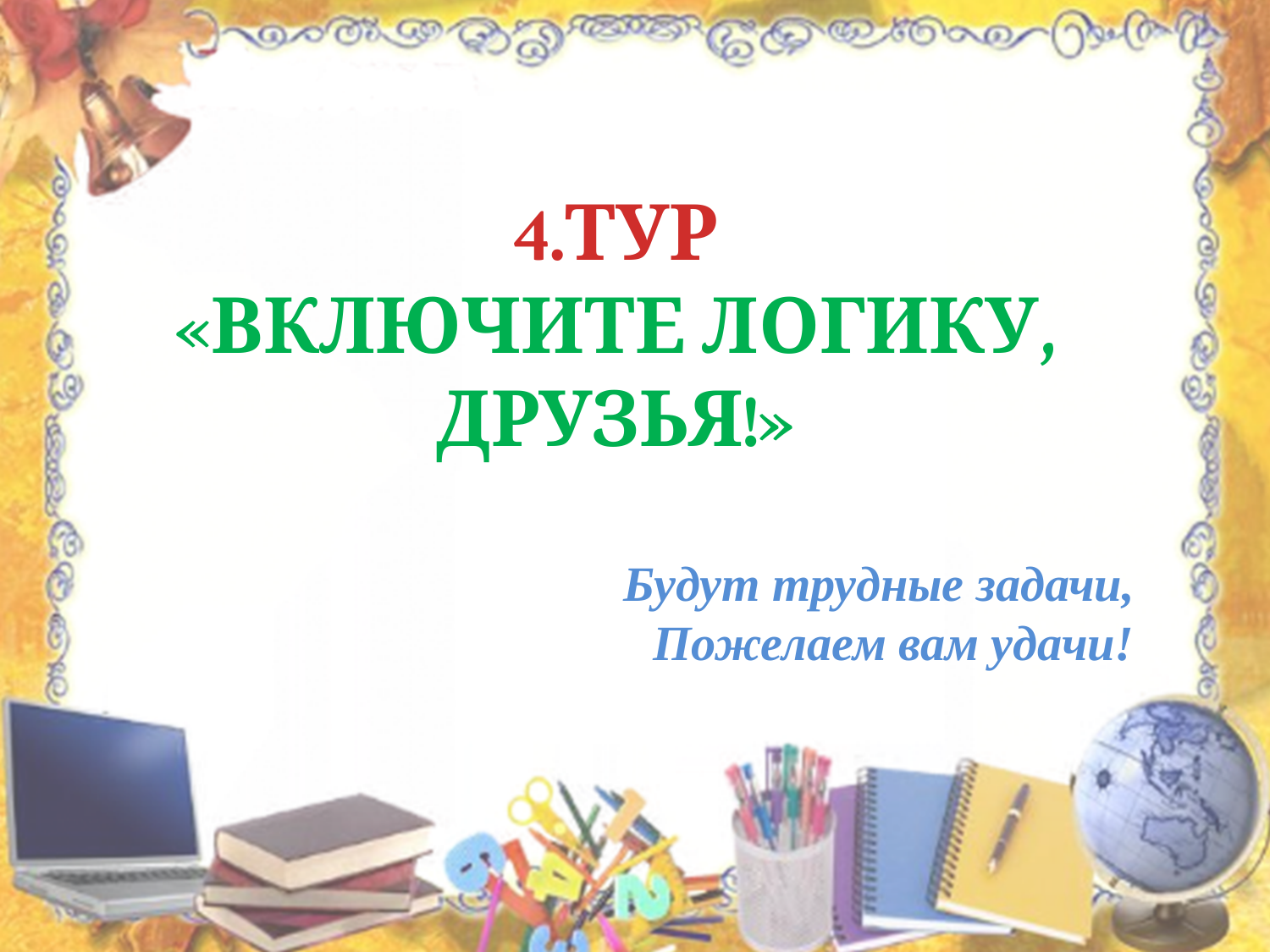

4.ТУР
«ВКЛЮЧИТЕ ЛОГИКУ, ДРУЗЬЯ!»
Будут трудные задачи,
Пожелаем вам удачи!